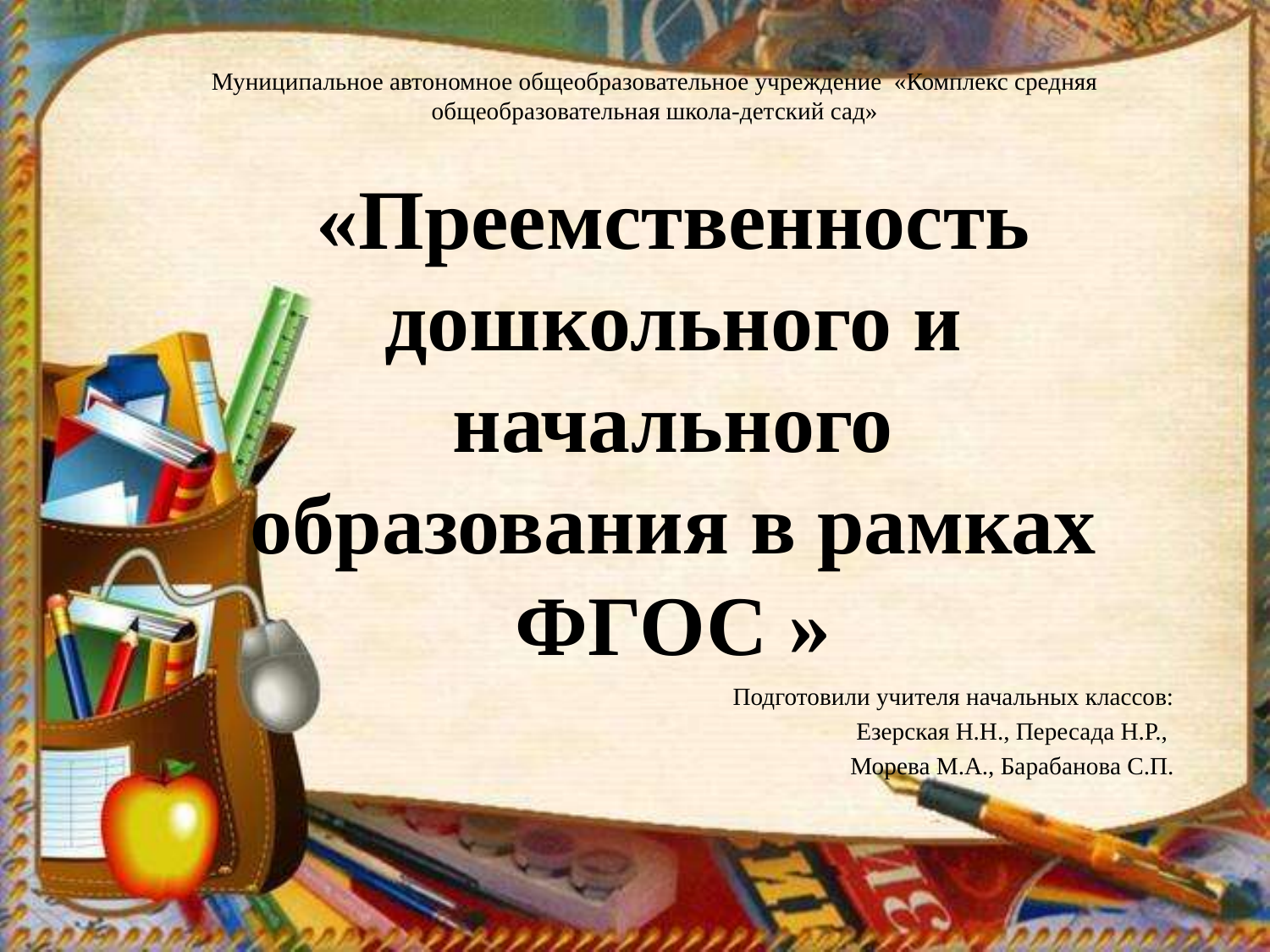

Муниципальное автономное общеобразовательное учреждение  «Комплекс средняя общеобразовательная школа-детский сад»

«Преемственность дошкольного и начального образования в рамках ФГОС »

Подготовили учителя начальных классов:
Езерская Н.Н., Пересада Н.Р.,
Морева М.А., Барабанова С.П.